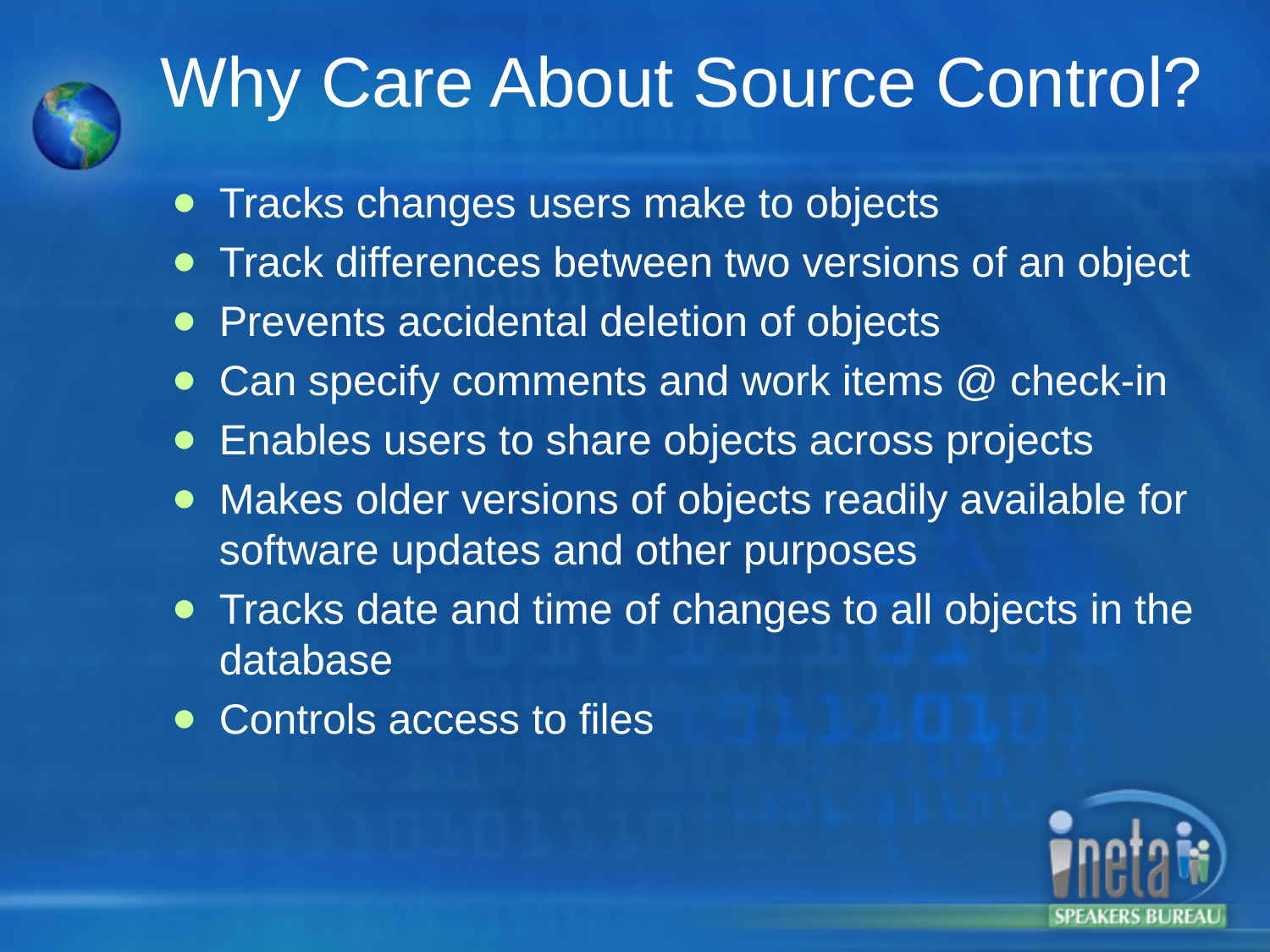

# Why Care About Source Control?
Tracks changes users make to objects
Track differences between two versions of an object
Prevents accidental deletion of objects
Can specify comments and work items @ check-in
Enables users to share objects across projects
Makes older versions of objects readily available for software updates and other purposes
Tracks date and time of changes to all objects in the database
Controls access to files